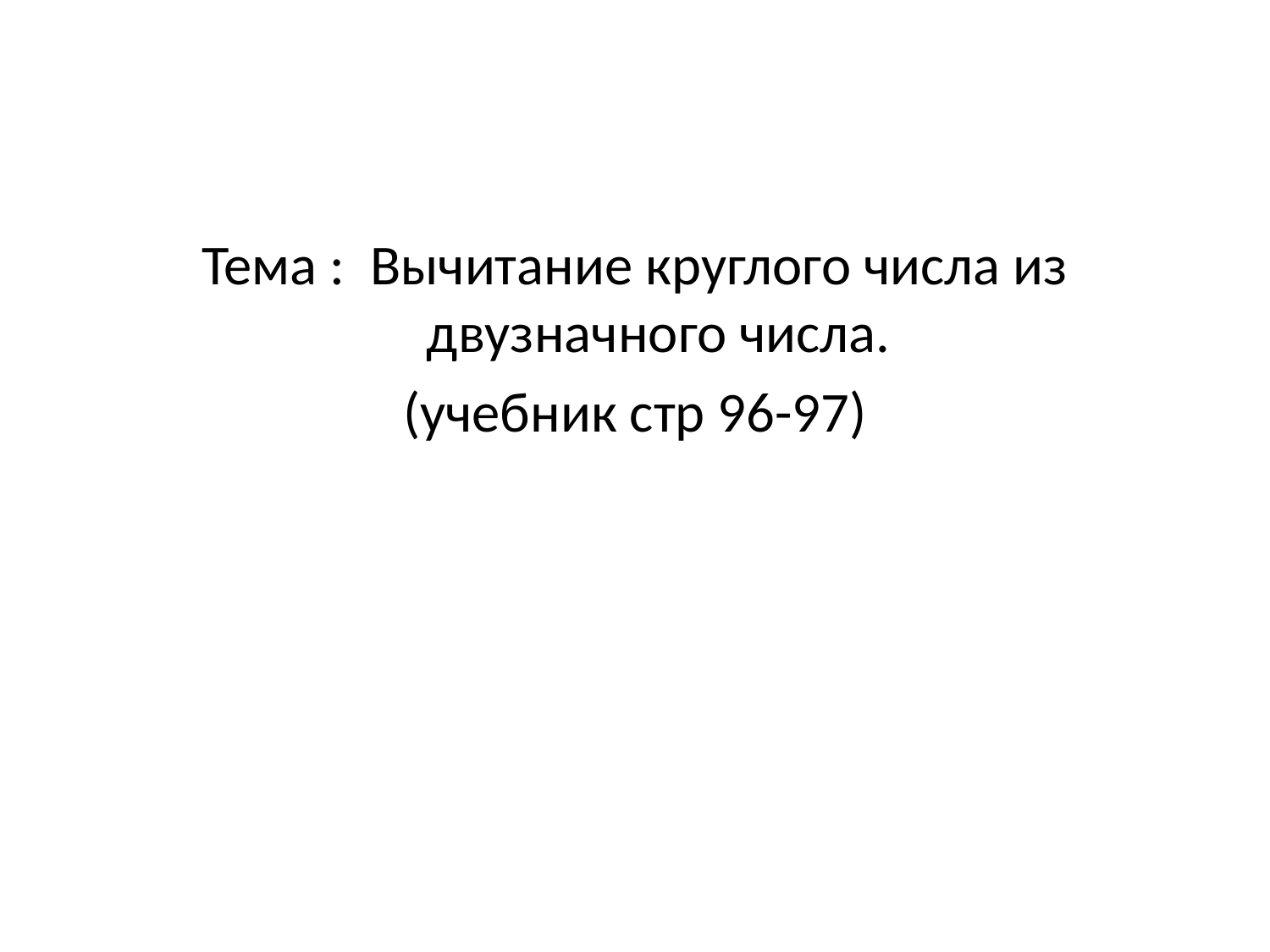

#
Тема :  Вычитание круглого числа из двузначного числа.
(учебник стр 96-97)